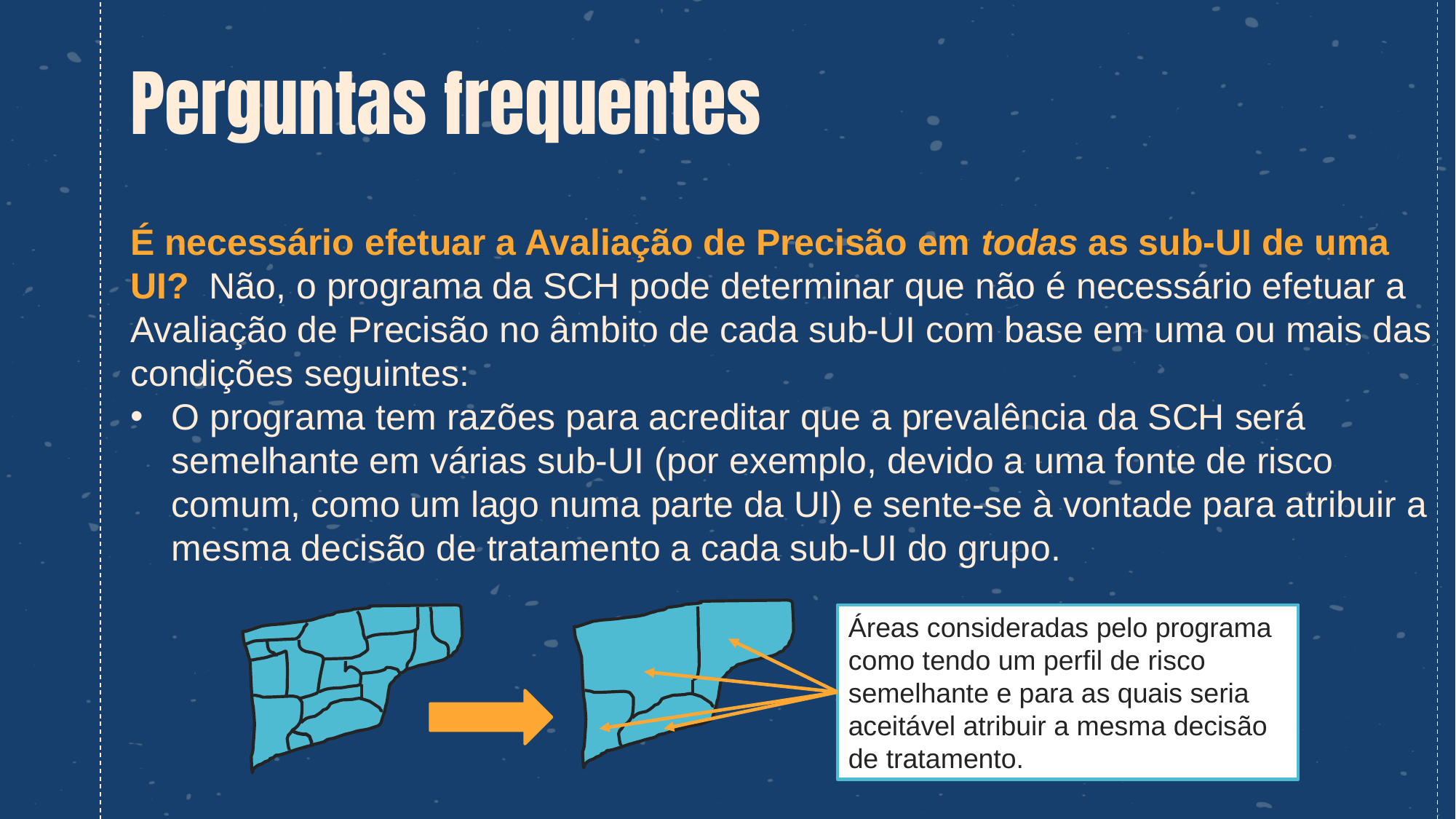

# Perguntas frequentes
É necessário efetuar a Avaliação de Precisão em todas as sub-UI de uma UI?  Não, o programa da SCH pode determinar que não é necessário efetuar a Avaliação de Precisão no âmbito de cada sub-UI com base em uma ou mais das condições seguintes:
O programa tem razões para acreditar que a prevalência da SCH será semelhante em várias sub-UI (por exemplo, devido a uma fonte de risco comum, como um lago numa parte da UI) e sente-se à vontade para atribuir a mesma decisão de tratamento a cada sub-UI do grupo.

Áreas consideradas pelo programa como tendo um perfil de risco semelhante e para as quais seria aceitável atribuir a mesma decisão de tratamento.